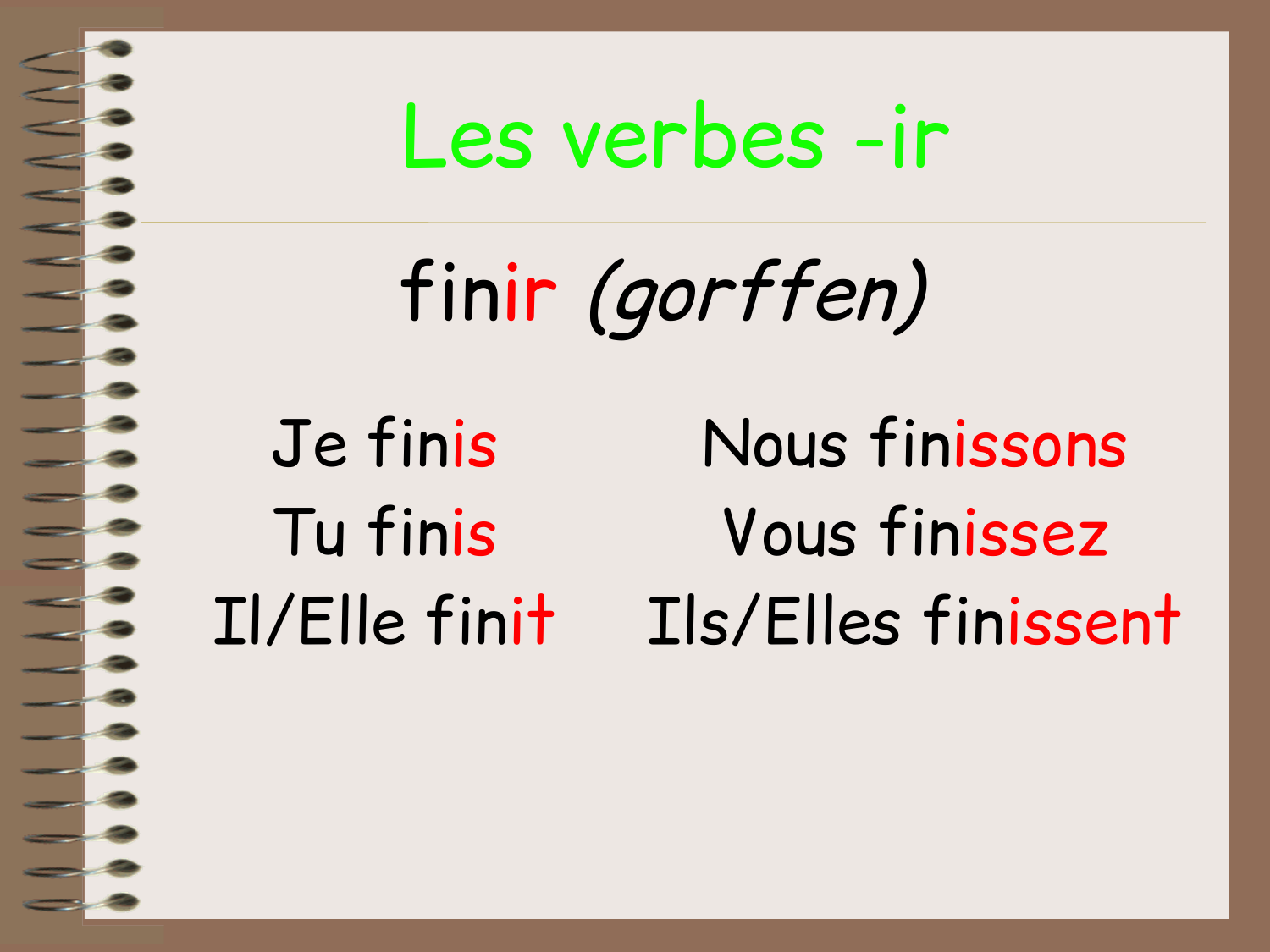

# Les verbes -ir
finir (gorffen)
Je finis
Tu finis
Il/Elle finit

Nous finissons
Vous finissez
Ils/Elles finissent